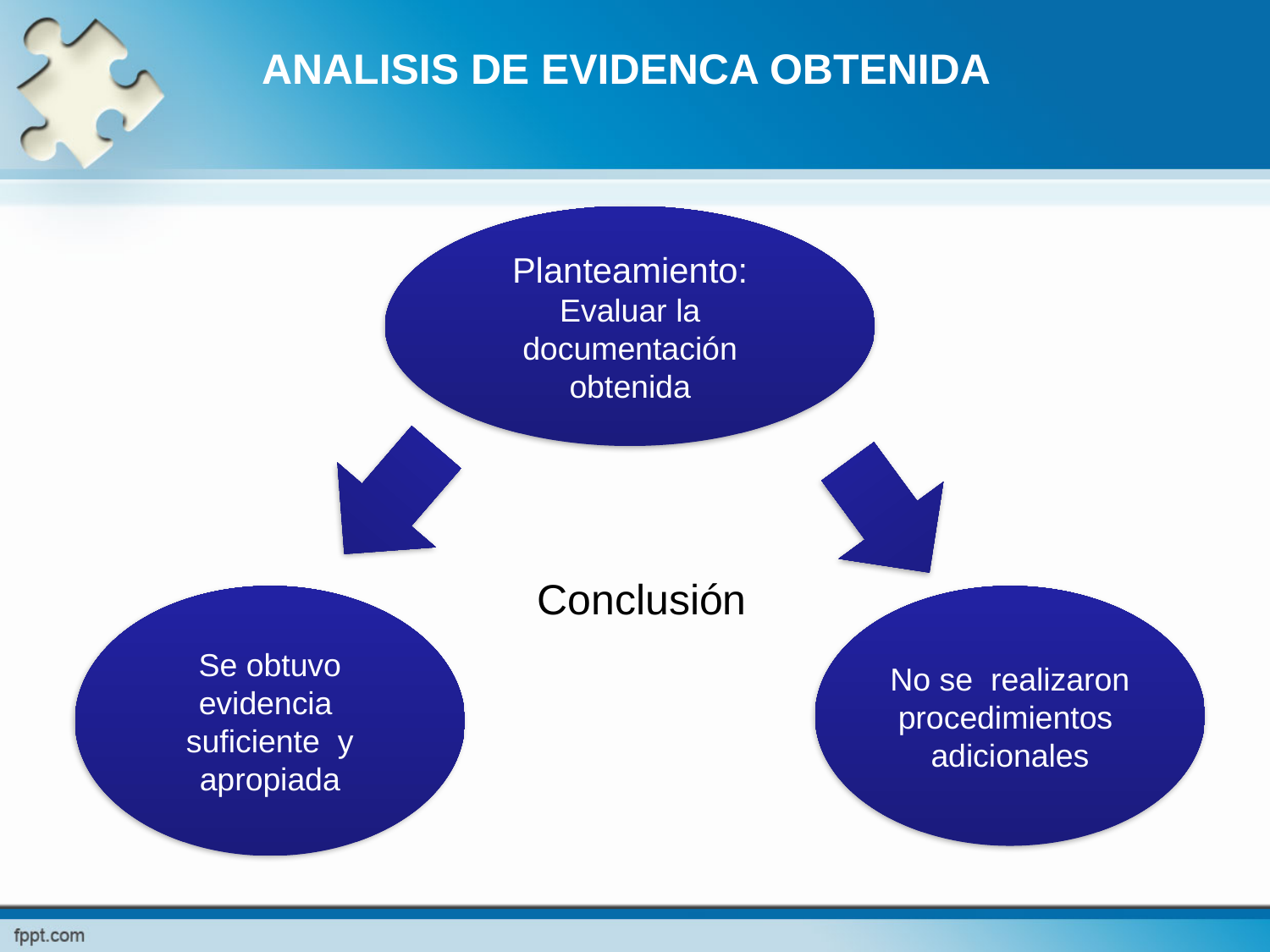

ANALISIS DE EVIDENCA OBTENIDA
Planteamiento:
Evaluar la documentación obtenida

Conclusión
Se obtuvo evidencia  suficiente  y apropiada
No se  realizaron procedimientos  adicionales